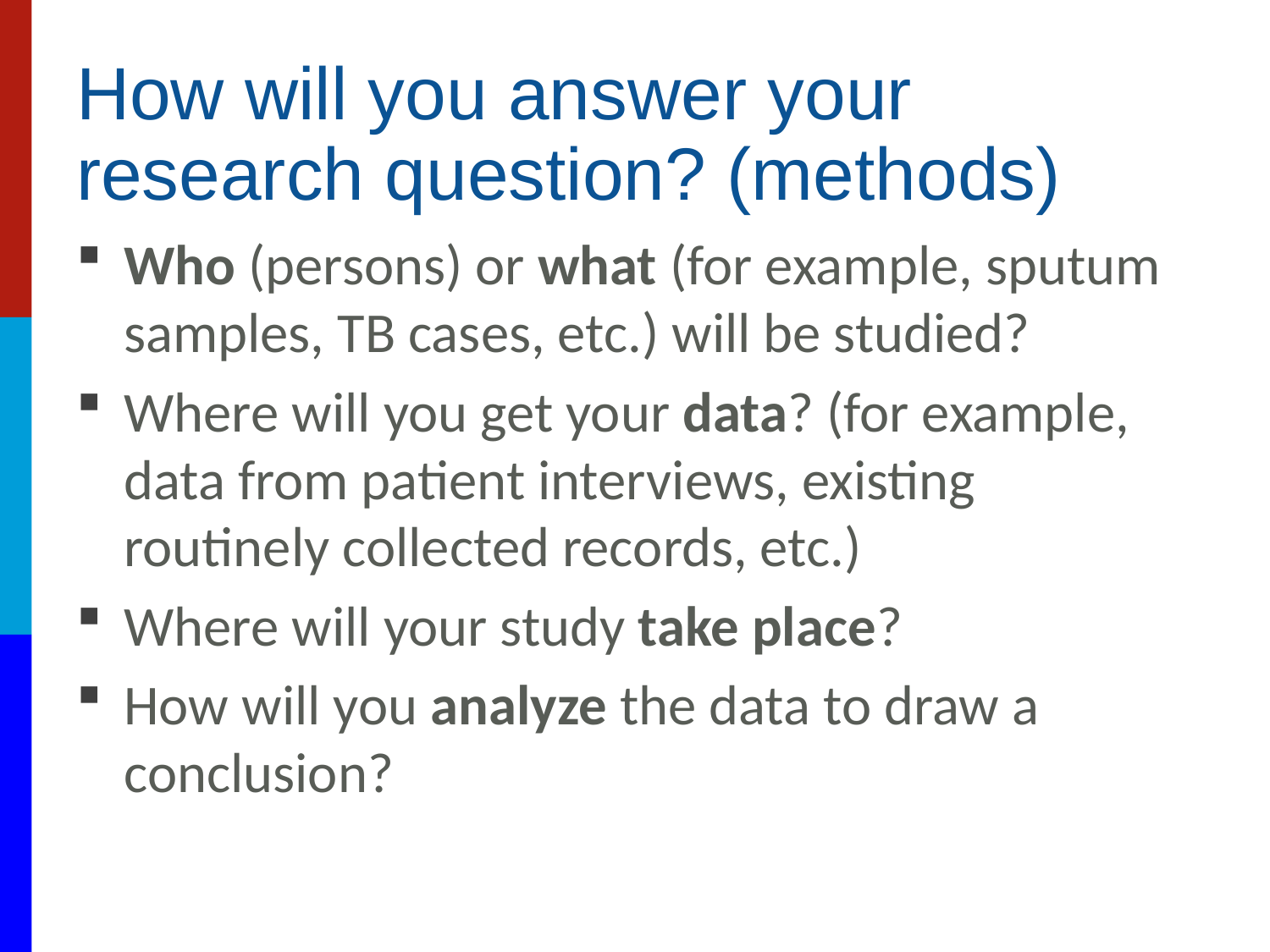

# How will you answer your research question? (methods)
Who (persons) or what (for example, sputum samples, TB cases, etc.) will be studied?
Where will you get your data? (for example, data from patient interviews, existing routinely collected records, etc.)
Where will your study take place?
How will you analyze the data to draw a conclusion?